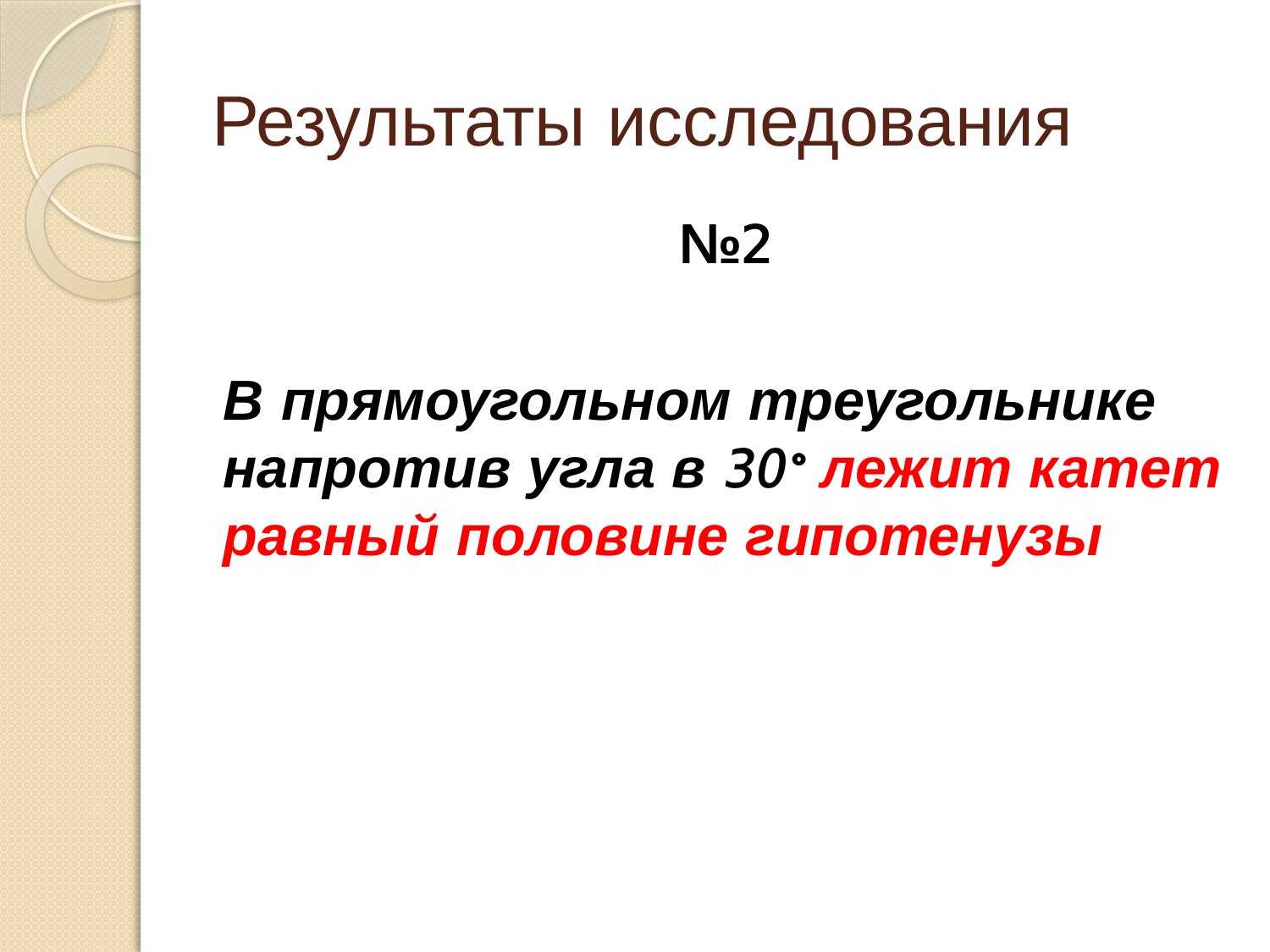

# Результаты исследования
№2

В прямоугольном треугольнике напротив угла в 30° лежит катет равный половине гипотенузы